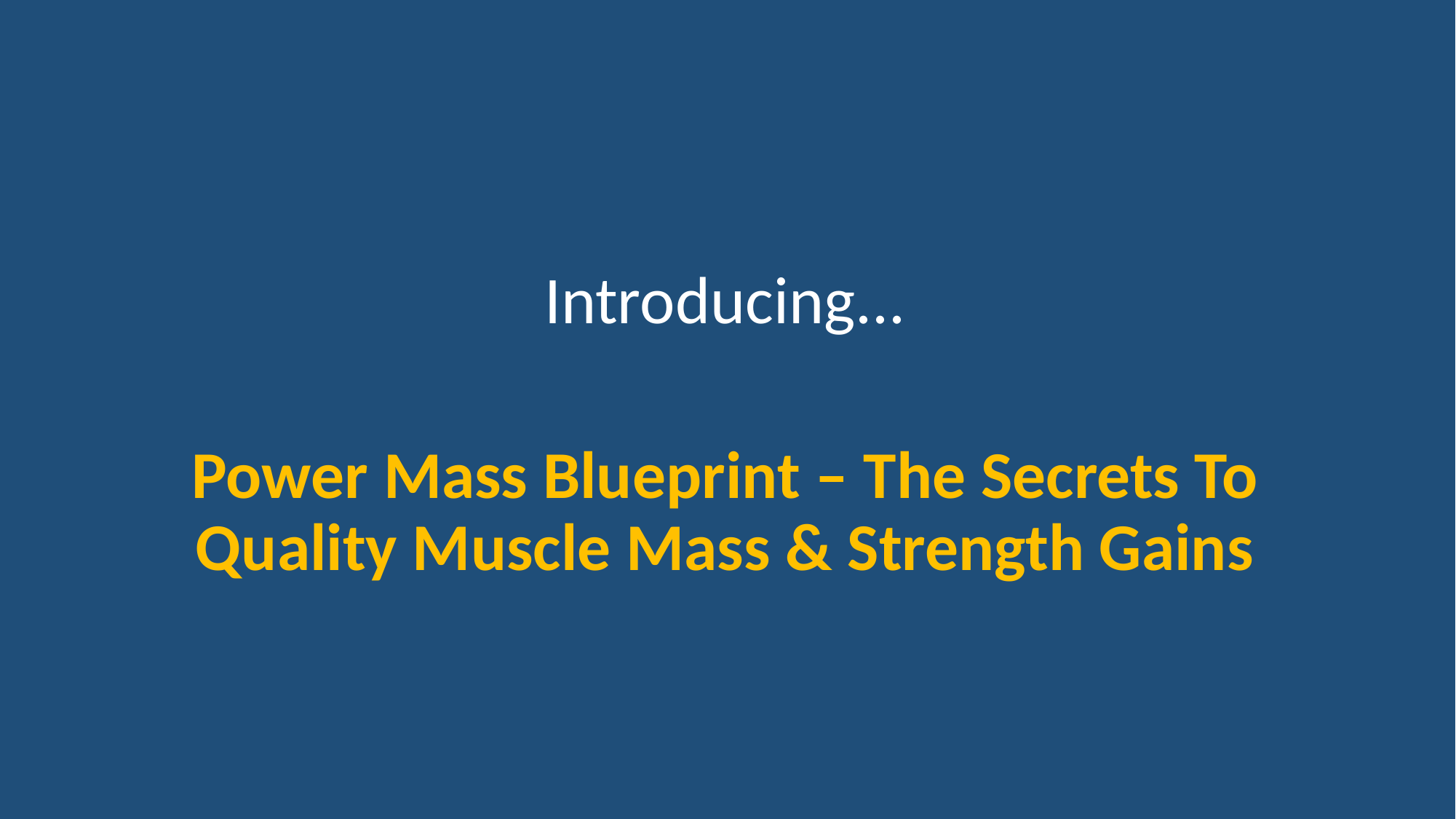

Introducing...

Power Mass Blueprint – The Secrets To Quality Muscle Mass & Strength Gains